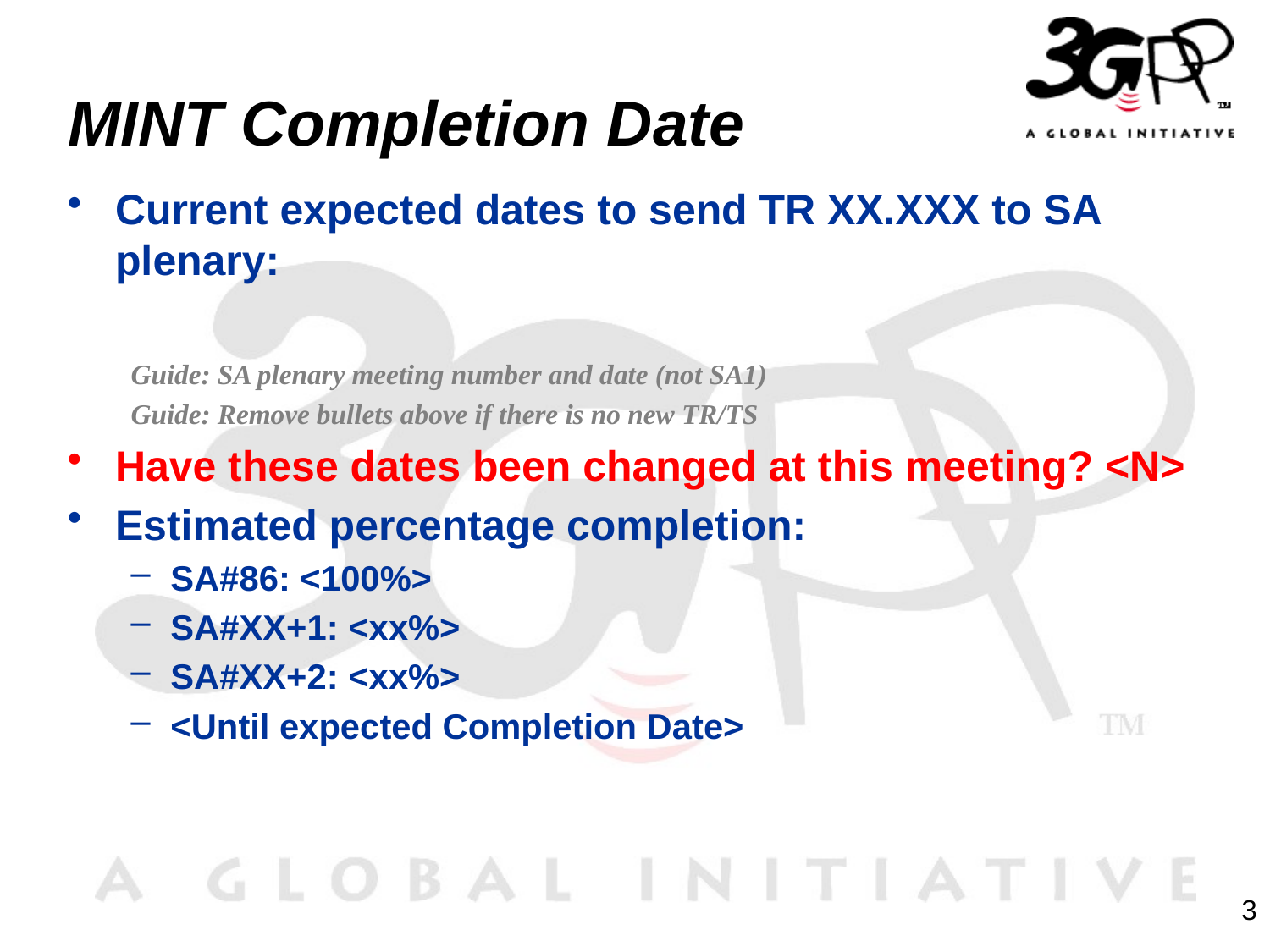

# MINT Completion Date
Current expected dates to send TR XX.XXX to SA plenary:

Guide: SA plenary meeting number and date (not SA1)
Guide: Remove bullets above if there is no new TR/TS
Have these dates been changed at this meeting? <N>
Estimated percentage completion:
SA#86: <100%>
SA#XX+1: <xx%>
SA#XX+2: <xx%>
<Until expected Completion Date>

3